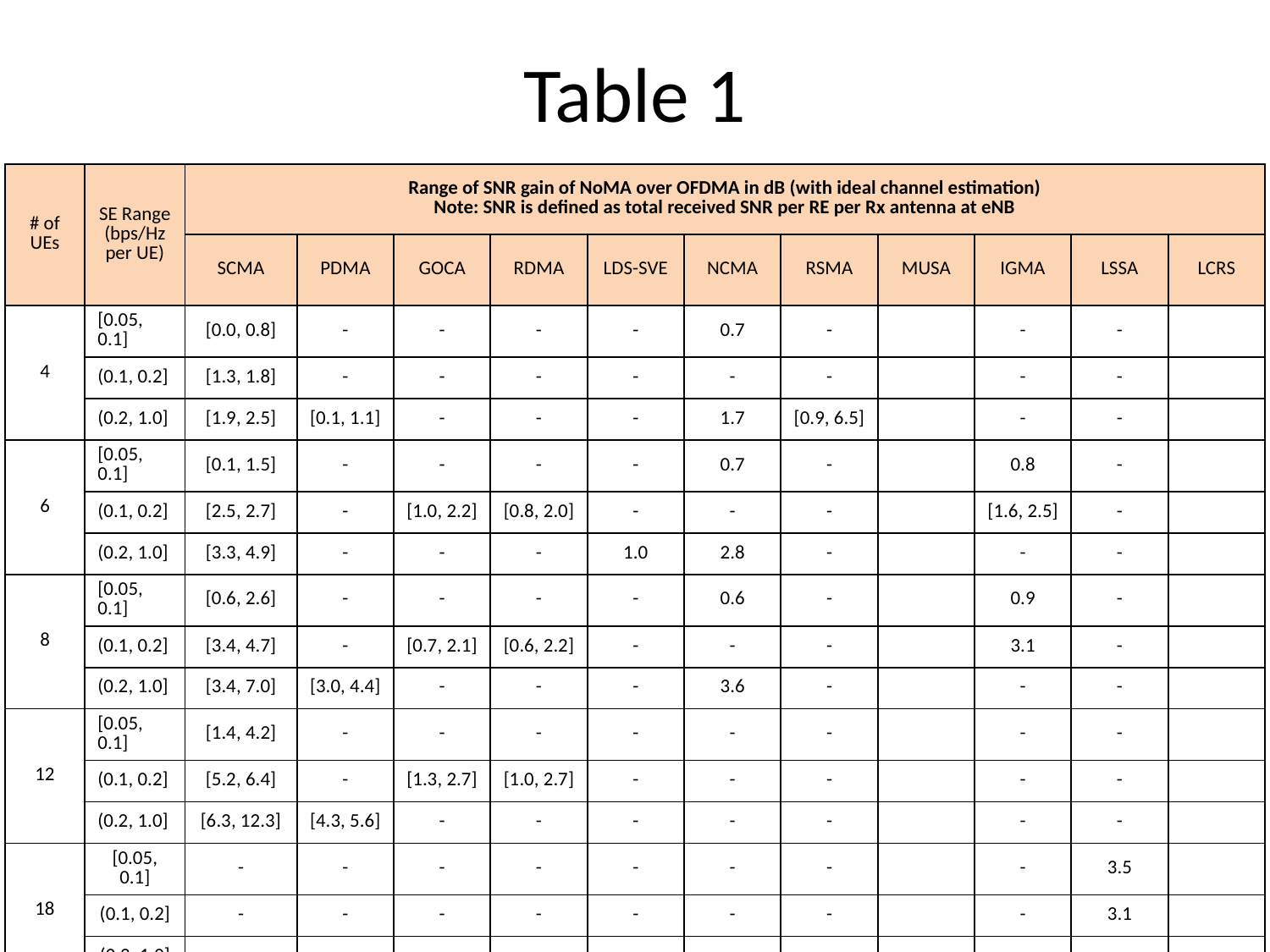

Table 1
| # of UEs | SE Range (bps/Hz per UE) | Range of SNR gain of NoMA over OFDMA in dB (with ideal channel estimation) Note: SNR is defined as total received SNR per RE per Rx antenna at eNB |  |  |  |  |  |  |  |  |  |  |
| --- | --- | --- | --- | --- | --- | --- | --- | --- | --- | --- | --- | --- |
|  |  | SCMA | PDMA | GOCA | RDMA | LDS-SVE | NCMA | RSMA | MUSA | IGMA | LSSA | LCRS |
| 4 | [0.05, 0.1] | [0.0, 0.8] | - | - | - | - | 0.7 | - |  | - | - |  |
|  | (0.1, 0.2] | [1.3, 1.8] | - | - | - | - | - | - |  | - | - |  |
|  | (0.2, 1.0] | [1.9, 2.5] | [0.1, 1.1] | - | - | - | 1.7 | [0.9, 6.5] |  | - | - |  |
| 6 | [0.05, 0.1] | [0.1, 1.5] | - | - | - | - | 0.7 | - |  | 0.8 | - |  |
|  | (0.1, 0.2] | [2.5, 2.7] | - | [1.0, 2.2] | [0.8, 2.0] | - | - | - |  | [1.6, 2.5] | - |  |
|  | (0.2, 1.0] | [3.3, 4.9] | - | - | - | 1.0 | 2.8 | - |  | - | - |  |
| 8 | [0.05, 0.1] | [0.6, 2.6] | - | - | - | - | 0.6 | - |  | 0.9 | - |  |
|  | (0.1, 0.2] | [3.4, 4.7] | - | [0.7, 2.1] | [0.6, 2.2] | - | - | - |  | 3.1 | - |  |
|  | (0.2, 1.0] | [3.4, 7.0] | [3.0, 4.4] | - | - | - | 3.6 | - |  | - | - |  |
| 12 | [0.05, 0.1] | [1.4, 4.2] | - | - | - | - | - | - |  | - | - |  |
|  | (0.1, 0.2] | [5.2, 6.4] | - | [1.3, 2.7] | [1.0, 2.7] | - | - | - |  | - | - |  |
|  | (0.2, 1.0] | [6.3, 12.3] | [4.3, 5.6] | - | - | - | - | - |  | - | - |  |
| 18 | [0.05, 0.1] | - | - | - | - | - | - | - |  | - | 3.5 |  |
|  | (0.1, 0.2] | - | - | - | - | - | - | - |  | - | 3.1 |  |
|  | (0.2, 1.0] | - | - | - | - | - | - | - |  | - | - |  |